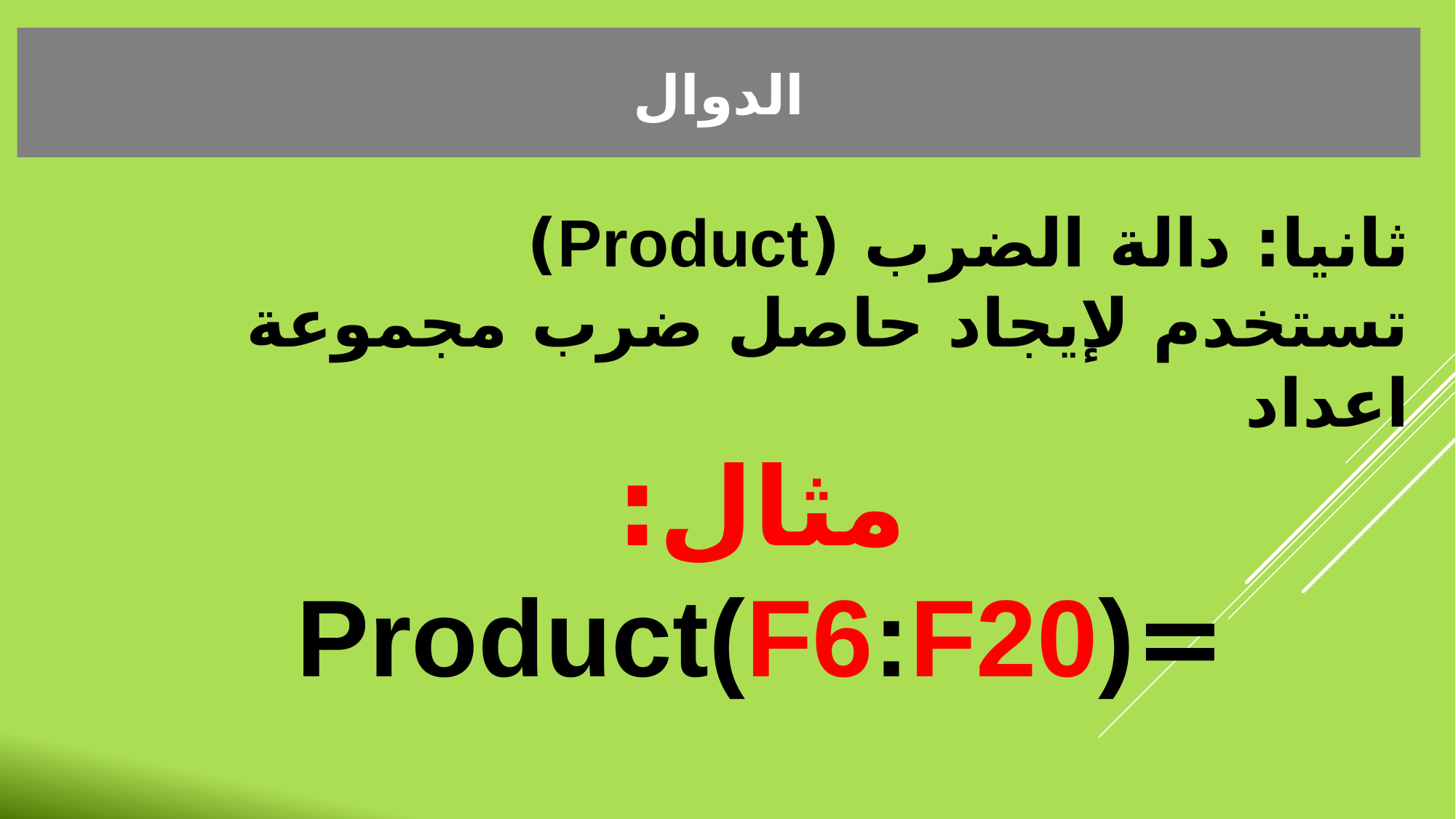

الدوال
ثانيا: دالة الضرب (Product)
	تستخدم لإيجاد حاصل ضرب مجموعة اعداد
	مثال:
	=Product(F6:F20)